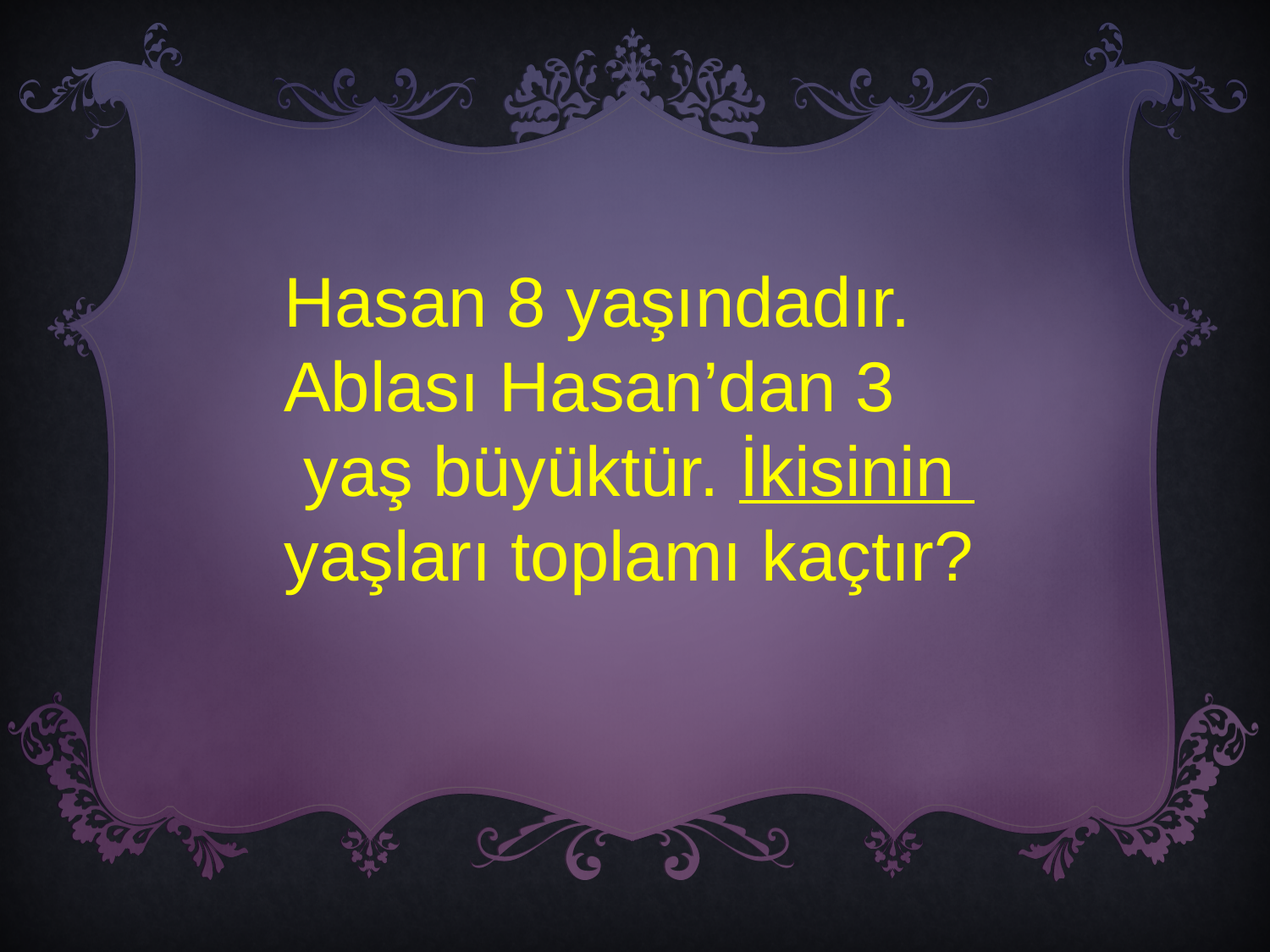

Hasan 8 yaşındadır.
Ablası Hasan’dan 3
 yaş büyüktür. İkisinin
yaşları toplamı kaçtır?